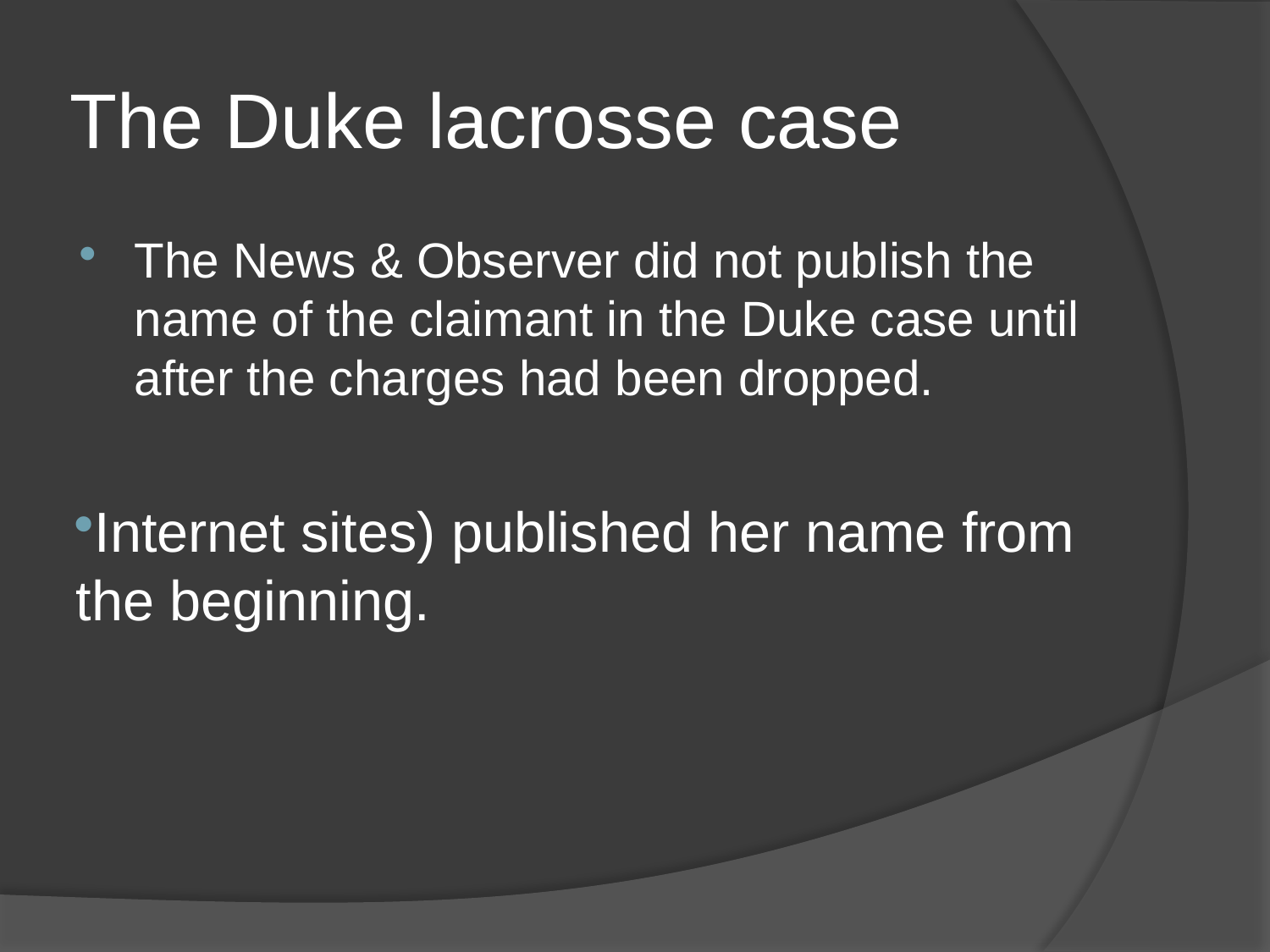

# The Duke lacrosse case
The News & Observer did not publish the name of the claimant in the Duke case until after the charges had been dropped.

Internet sites) published her name from the beginning.